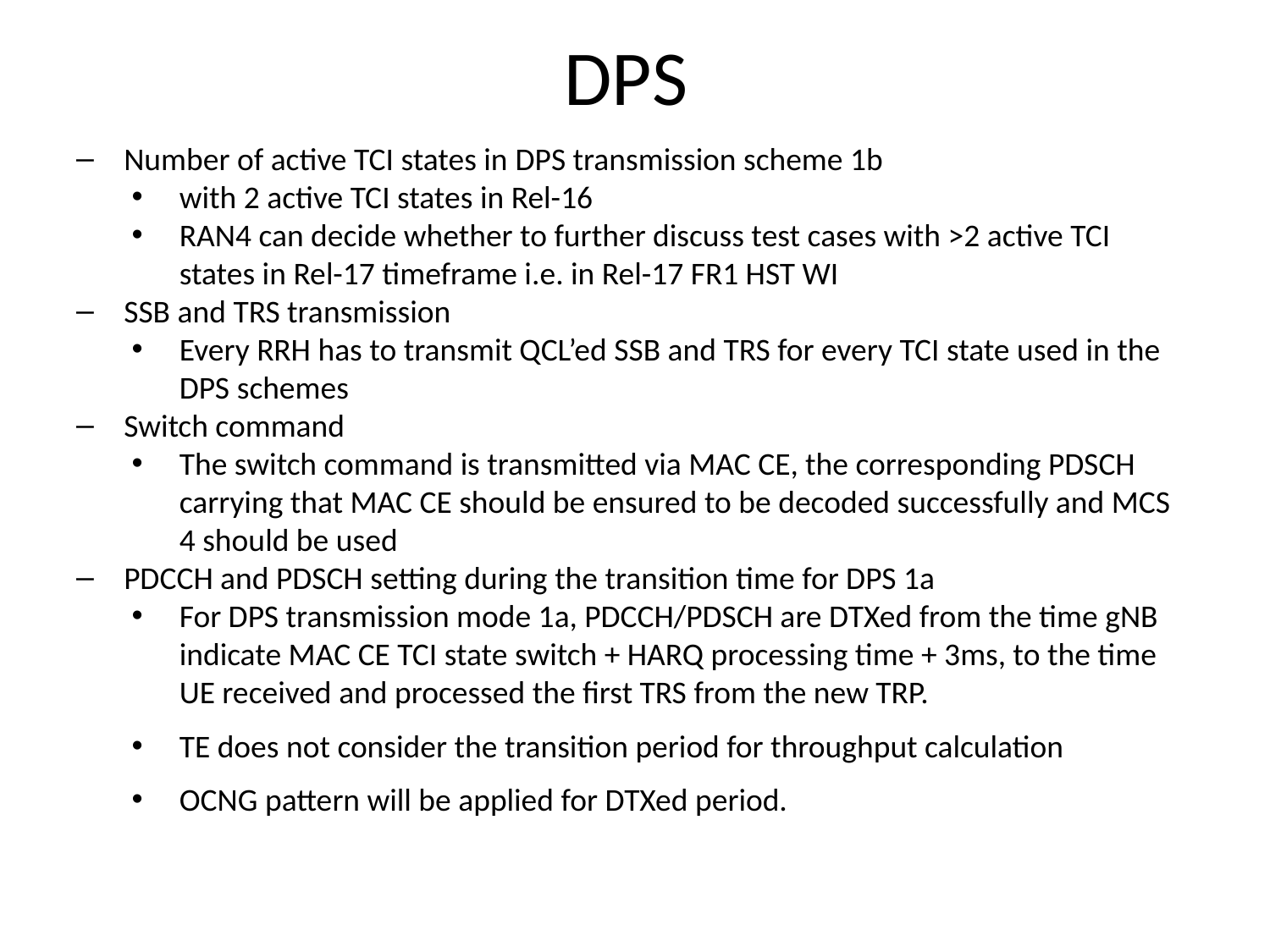

# DPS
Number of active TCI states in DPS transmission scheme 1b
with 2 active TCI states in Rel-16
RAN4 can decide whether to further discuss test cases with >2 active TCI states in Rel-17 timeframe i.e. in Rel-17 FR1 HST WI
SSB and TRS transmission
Every RRH has to transmit QCL’ed SSB and TRS for every TCI state used in the DPS schemes
Switch command
The switch command is transmitted via MAC CE, the corresponding PDSCH carrying that MAC CE should be ensured to be decoded successfully and MCS 4 should be used
PDCCH and PDSCH setting during the transition time for DPS 1a
For DPS transmission mode 1a, PDCCH/PDSCH are DTXed from the time gNB indicate MAC CE TCI state switch + HARQ processing time + 3ms, to the time UE received and processed the first TRS from the new TRP.
TE does not consider the transition period for throughput calculation
OCNG pattern will be applied for DTXed period.